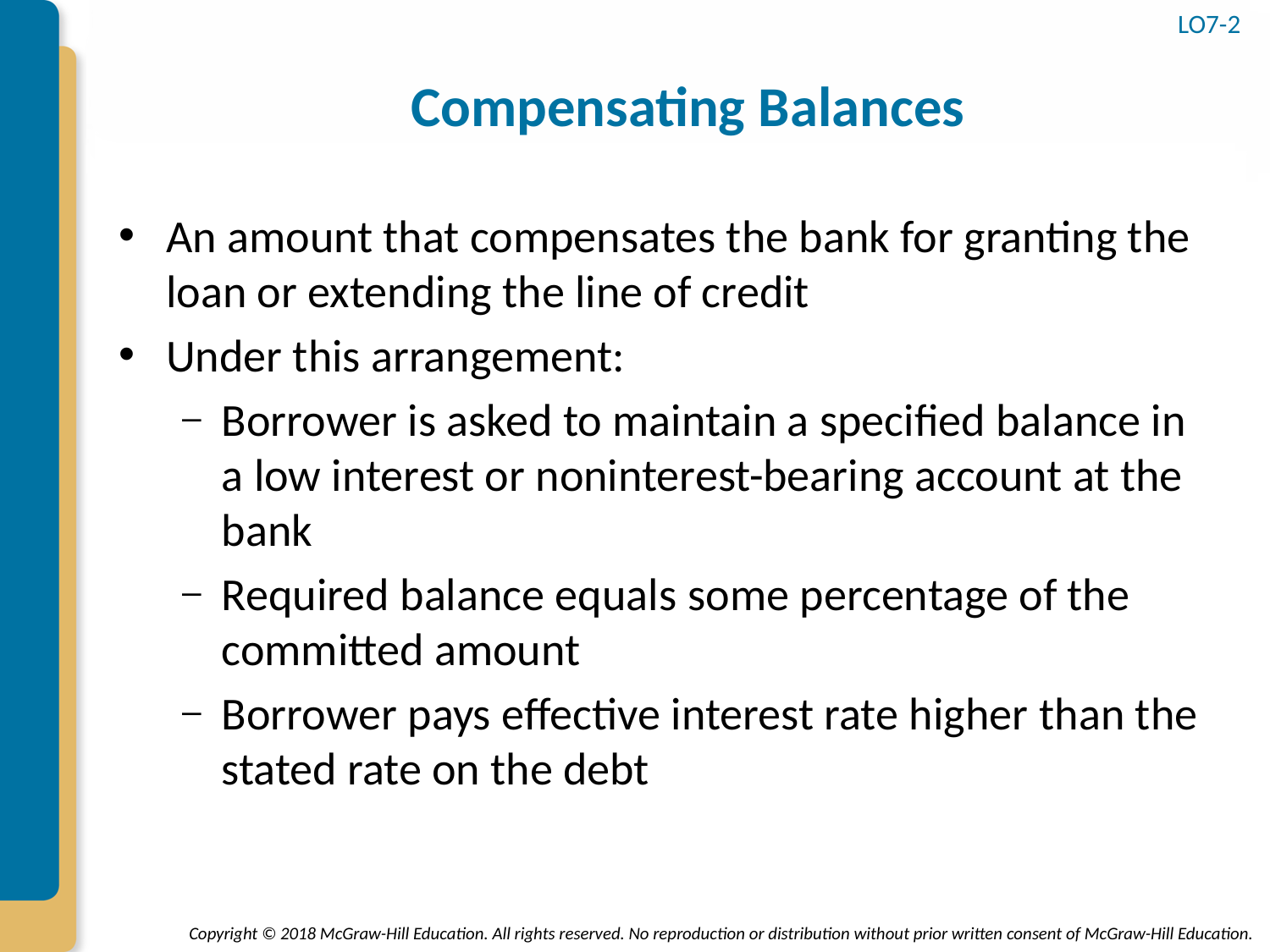

# Compensating Balances
LO7-2
An amount that compensates the bank for granting the loan or extending the line of credit
Under this arrangement:
Borrower is asked to maintain a specified balance in a low interest or noninterest-bearing account at the bank
Required balance equals some percentage of the committed amount
Borrower pays effective interest rate higher than the stated rate on the debt